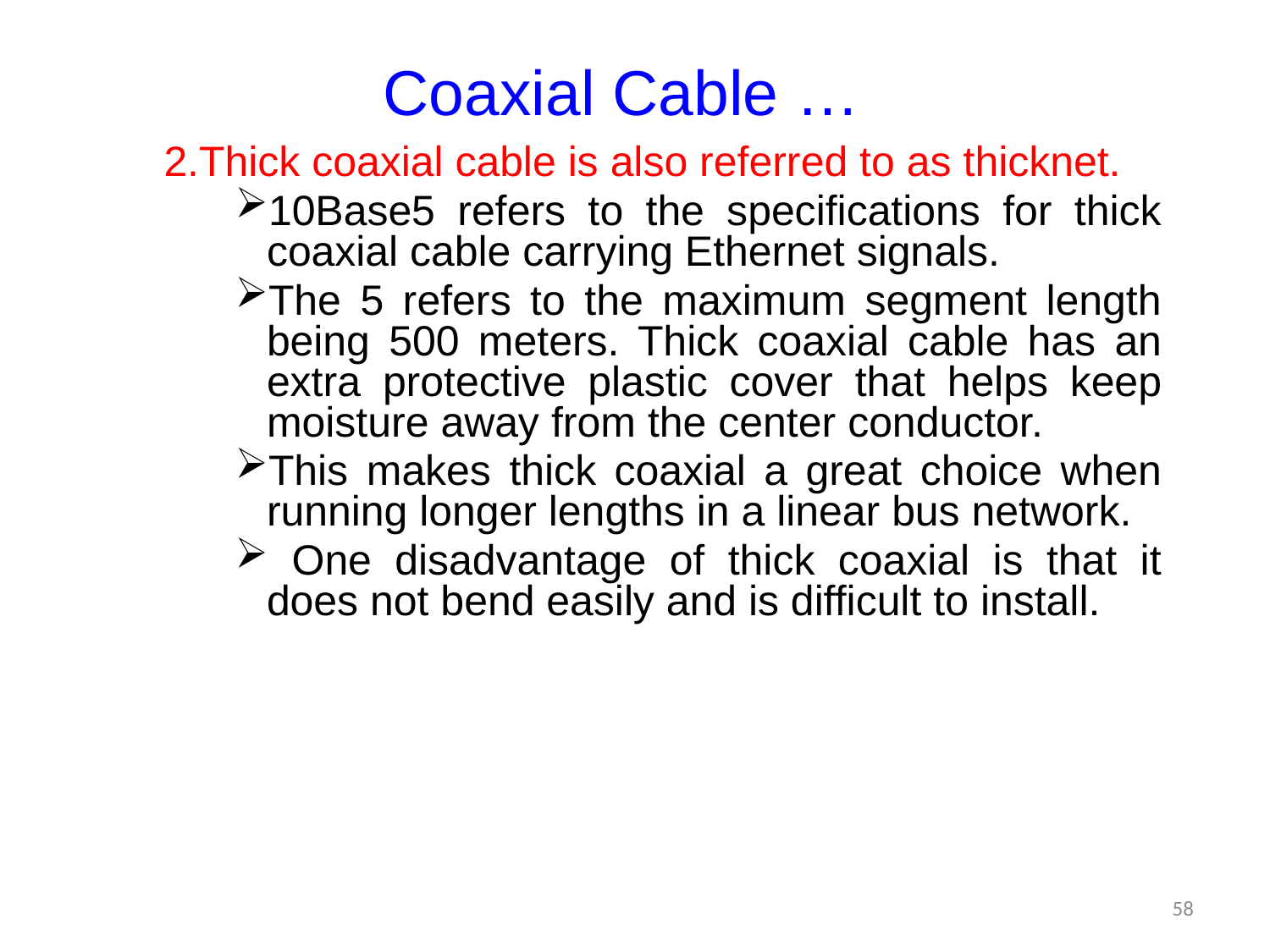

# Coaxial Cable …
2.Thick coaxial cable is also referred to as thicknet.
10Base5 refers to the specifications for thick coaxial cable carrying Ethernet signals.
The 5 refers to the maximum segment length being 500 meters. Thick coaxial cable has an extra protective plastic cover that helps keep moisture away from the center conductor.
This makes thick coaxial a great choice when running longer lengths in a linear bus network.
 One disadvantage of thick coaxial is that it does not bend easily and is difficult to install.

58